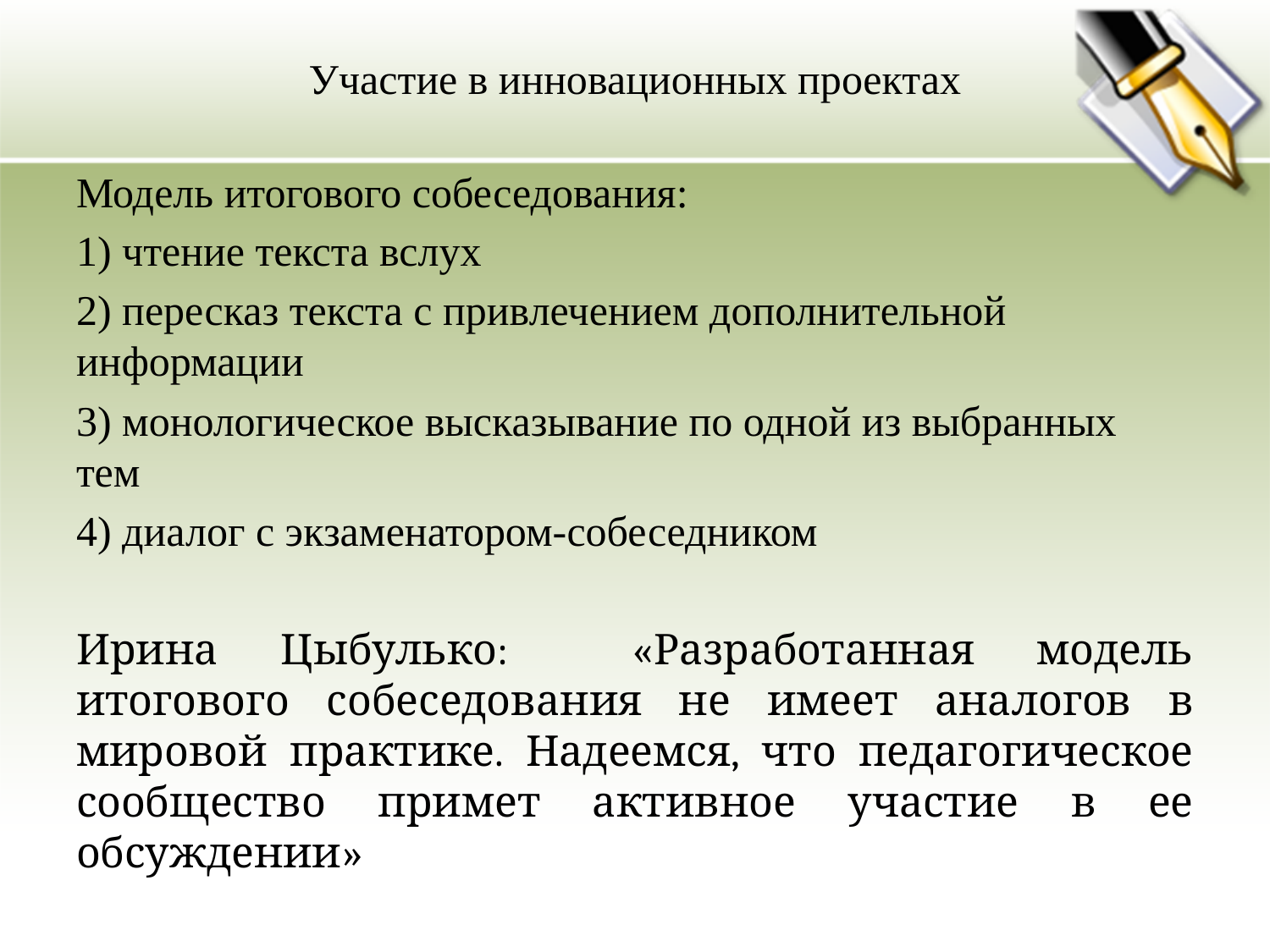

# Участие в инновационных проектах
Модель итогового собеседования:
1) чтение текста вслух
2) пересказ текста с привлечением дополнительной информации
3) монологическое высказывание по одной из выбранных тем
4) диалог с экзаменатором-собеседником

Ирина Цыбулько:  «Разработанная модель итогового собеседования не имеет аналогов в мировой практике. Надеемся, что педагогическое сообщество примет активное участие в ее обсуждении»